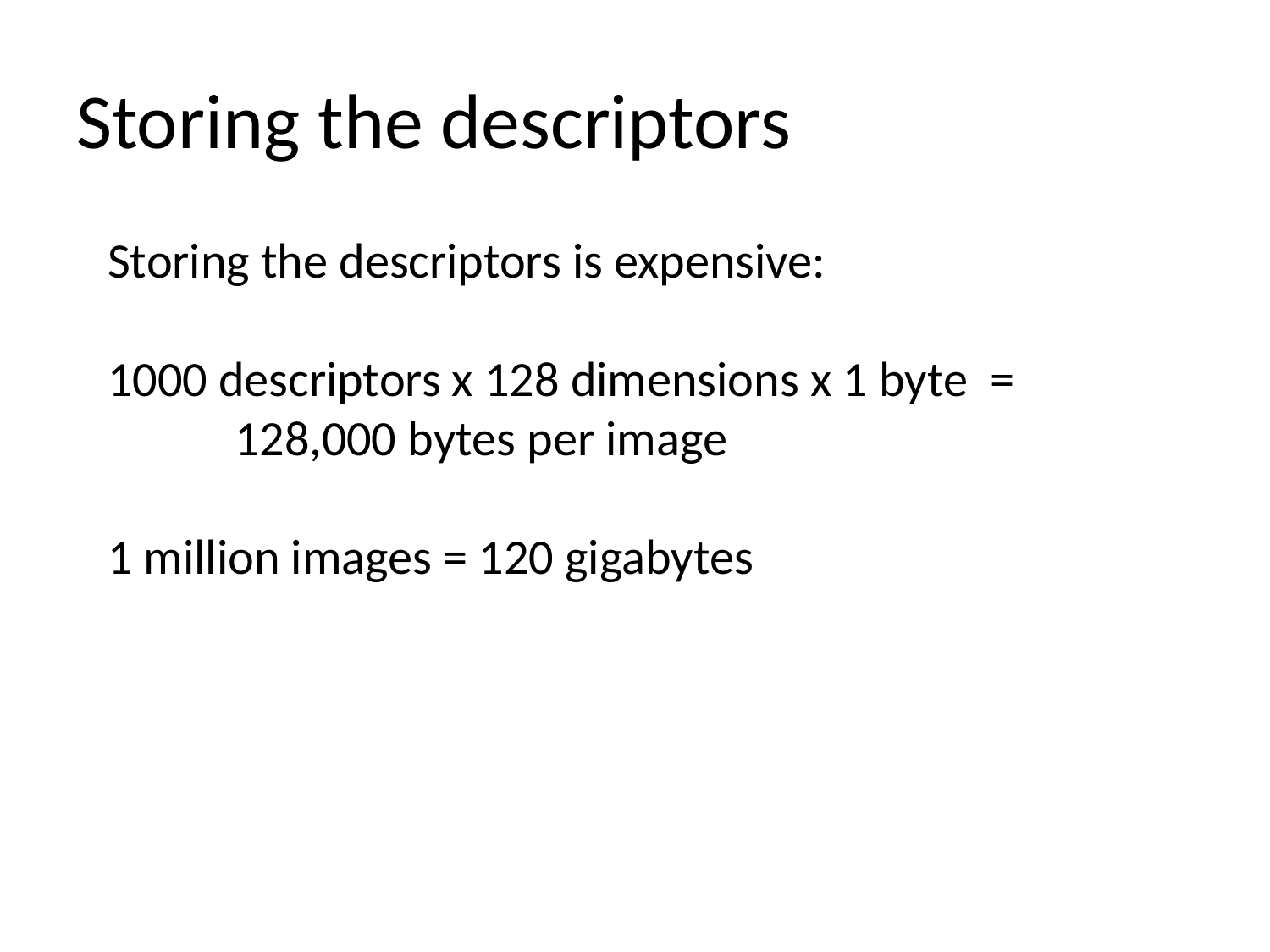

# Storing the descriptors
Storing the descriptors is expensive:

1000 descriptors x 128 dimensions x 1 byte  = 	128,000 bytes per image

1 million images = 120 gigabytes